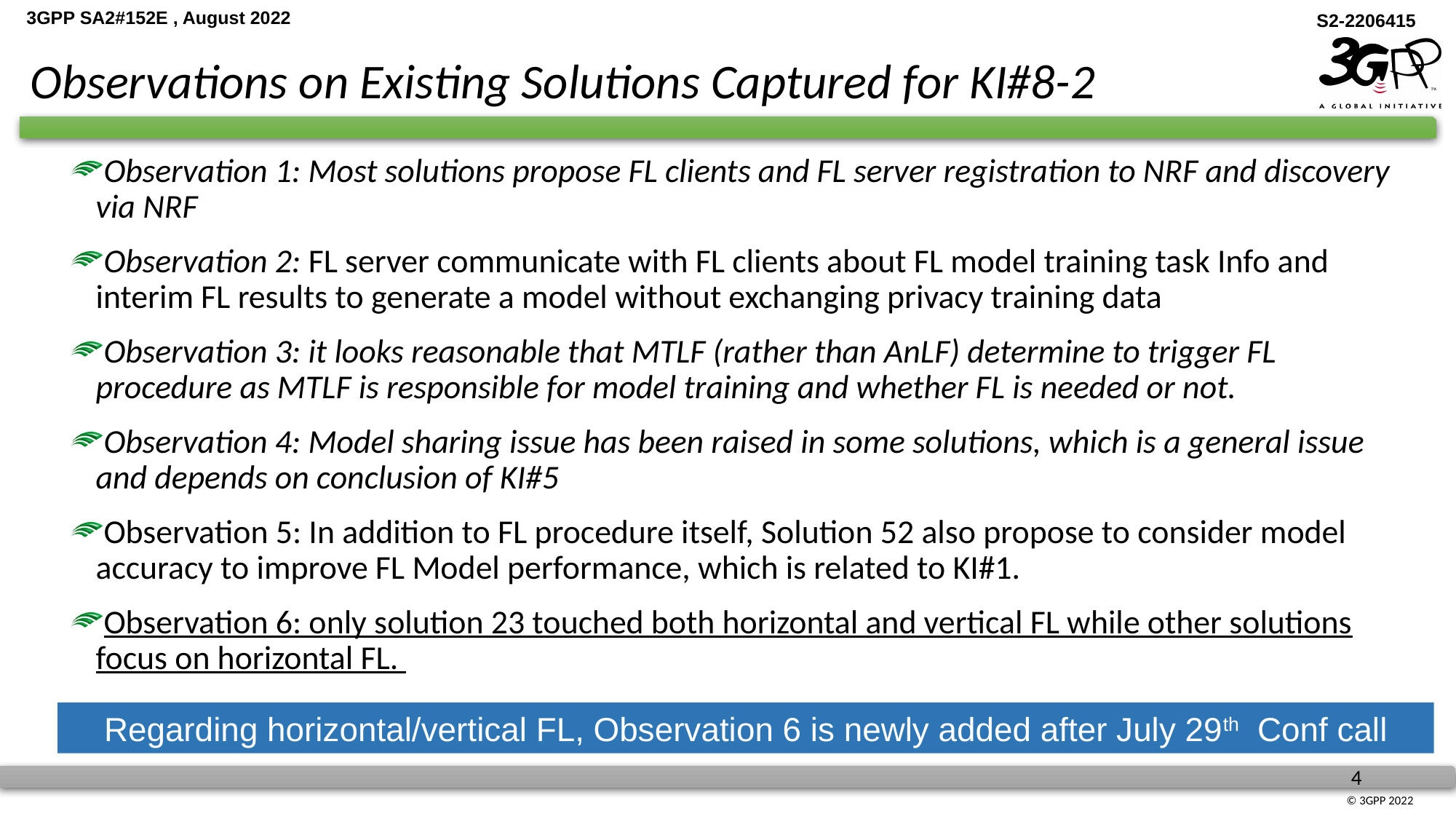

# Observations on Existing Solutions Captured for KI#8-2
Observation 1: Most solutions propose FL clients and FL server registration to NRF and discovery via NRF
Observation 2: FL server communicate with FL clients about FL model training task Info and interim FL results to generate a model without exchanging privacy training data
Observation 3: it looks reasonable that MTLF (rather than AnLF) determine to trigger FL procedure as MTLF is responsible for model training and whether FL is needed or not.
Observation 4: Model sharing issue has been raised in some solutions, which is a general issue and depends on conclusion of KI#5
Observation 5: In addition to FL procedure itself, Solution 52 also propose to consider model accuracy to improve FL Model performance, which is related to KI#1.
Observation 6: only solution 23 touched both horizontal and vertical FL while other solutions focus on horizontal FL.

Regarding horizontal/vertical FL, Observation 6 is newly added after July 29th  Conf call